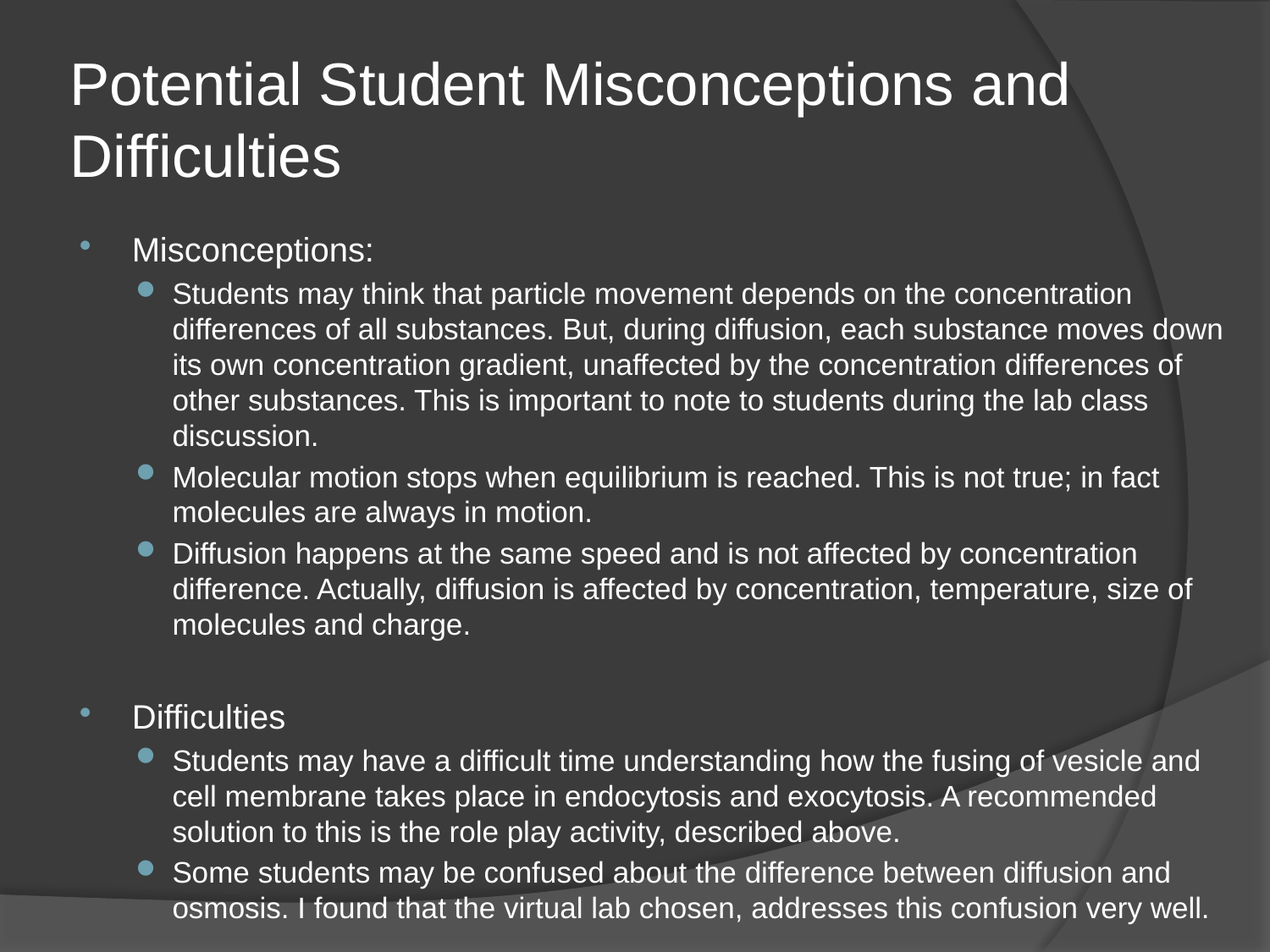

# Potential Student Misconceptions and Difficulties
Misconceptions:
Students may think that particle movement depends on the concentration differences of all substances. But, during diffusion, each substance moves down its own concentration gradient, unaffected by the concentration differences of other substances. This is important to note to students during the lab class discussion.
Molecular motion stops when equilibrium is reached. This is not true; in fact molecules are always in motion.
Diffusion happens at the same speed and is not affected by concentration difference. Actually, diffusion is affected by concentration, temperature, size of molecules and charge.

Difficulties
Students may have a difficult time understanding how the fusing of vesicle and cell membrane takes place in endocytosis and exocytosis. A recommended solution to this is the role play activity, described above.
Some students may be confused about the difference between diffusion and osmosis. I found that the virtual lab chosen, addresses this confusion very well.